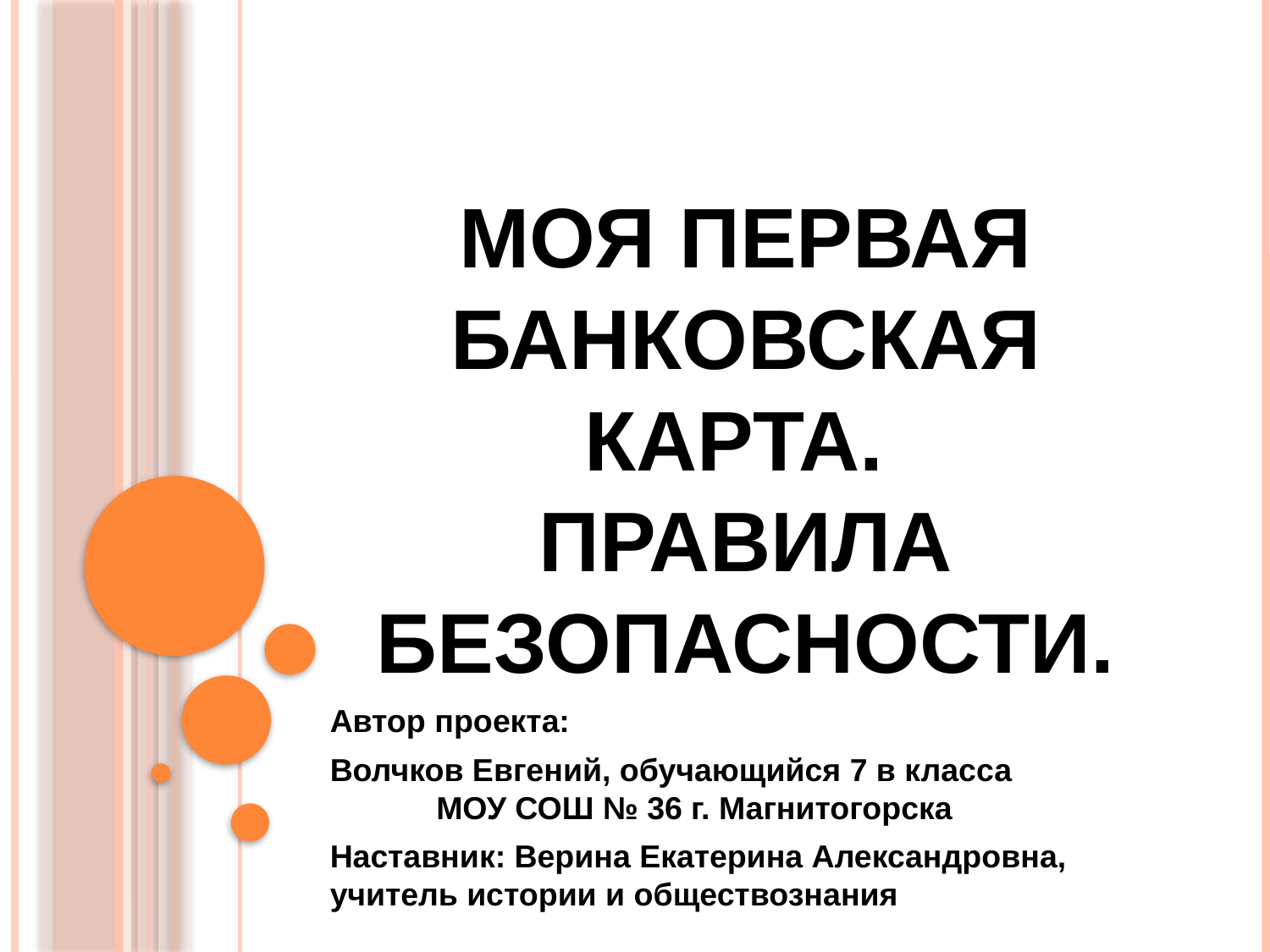

# Моя первая банковская карта. Правила безопасности.
Автор проекта:
Волчков Евгений, обучающийся 7 в класса                             МОУ СОШ № 36 г. Магнитогорска
Наставник: Верина Екатерина Александровна, учитель истории и обществознания